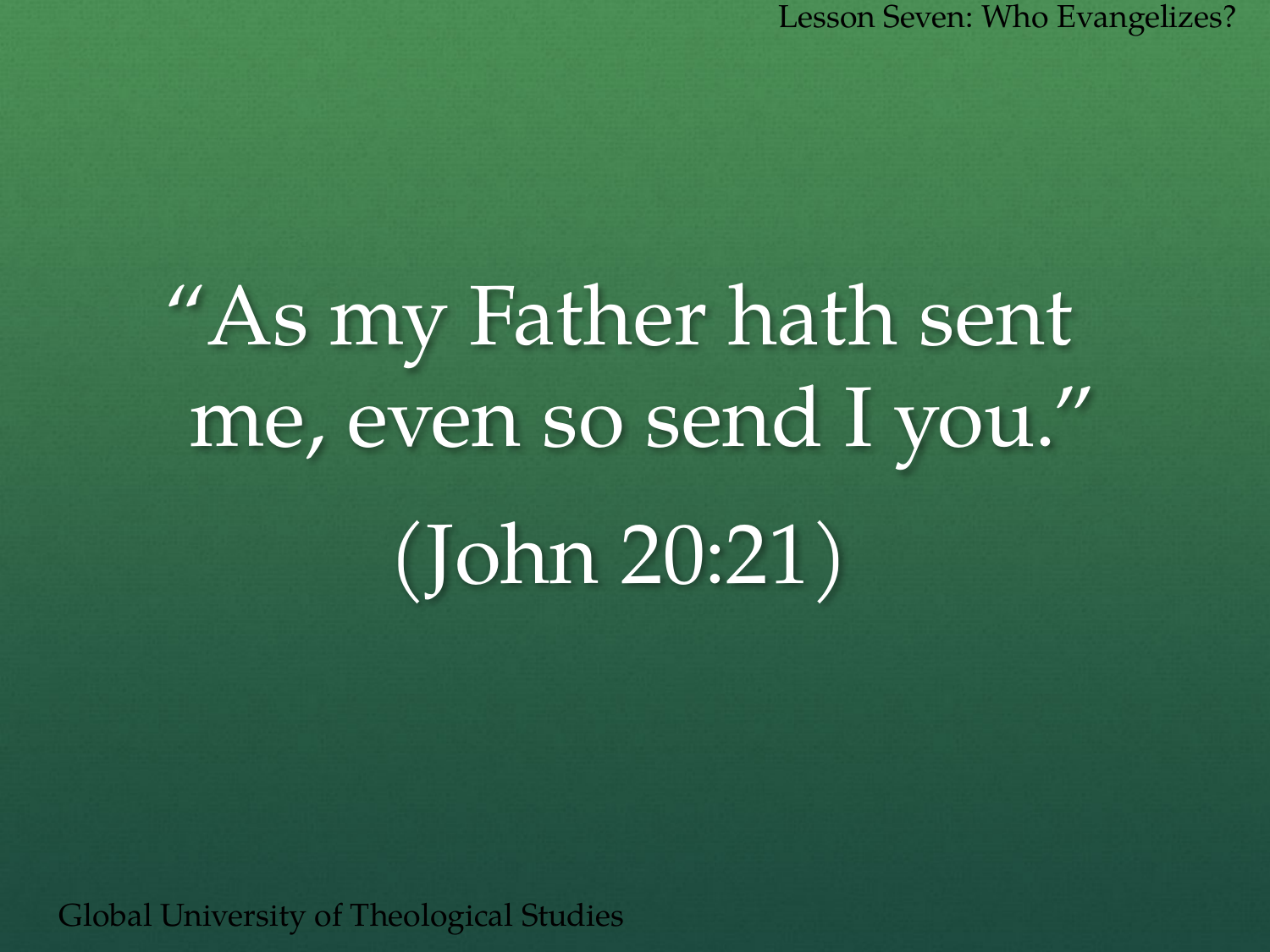

Lesson Seven: Who Evangelizes?

“As my Father hath sent me, even so send I you.”
(John 20:21)
Global University of Theological Studies